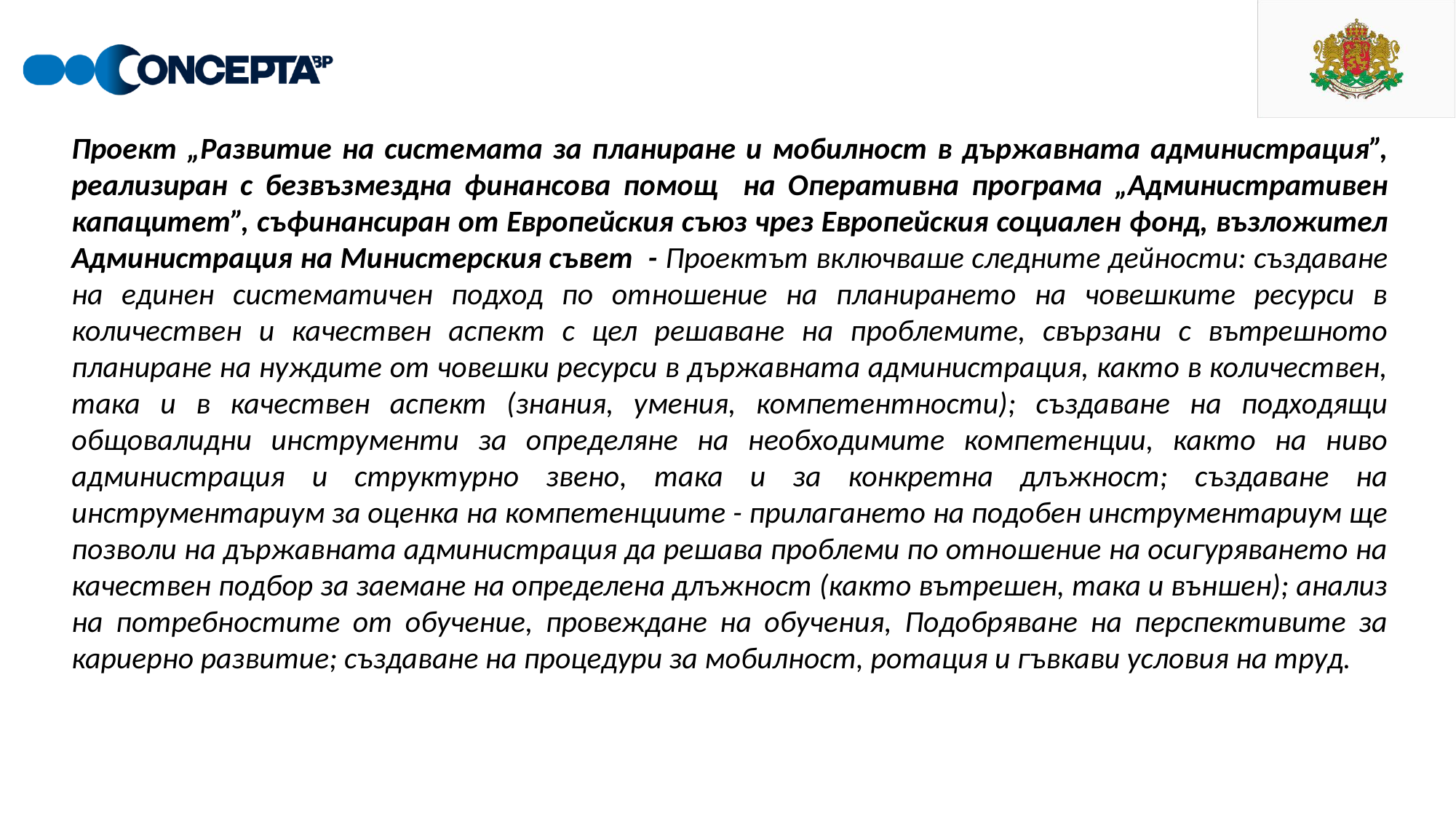

Проект „Развитие на системата за планиране и мобилност в държавната администрация”, реализиран с безвъзмездна финансова помощ  на Оперативна програма „Административен капацитет”, съфинансиран от Европейския съюз чрез Европейския социален фонд, възложител Администрация на Министерския съвет  - Проектът включваше следните дейности: създаване на единен систематичен подход по отношение на планирането на човешките ресурси в количествен и качествен аспект с цел решаване на проблемите, свързани с вътрешното планиране на нуждите от човешки ресурси в държавната администрация, както в количествен, така и в качествен аспект (знания, умения, компетентности); създаване на подходящи общовалидни инструменти за определяне на необходимите компетенции, както на ниво администрация и структурно звено, така и за конкретна длъжност; създаване на инструментариум за оценка на компетенциите - прилагането на подобен инструментариум ще позволи на държавната администрация да решава проблеми по отношение на осигуряването на качествен подбор за заемане на определена длъжност (както вътрешен, така и външен); анализ на потребностите от обучение, провеждане на обучения, Подобряване на перспективите за кариерно развитие; създаване на процедури за мобилност, ротация и гъвкави условия на труд.